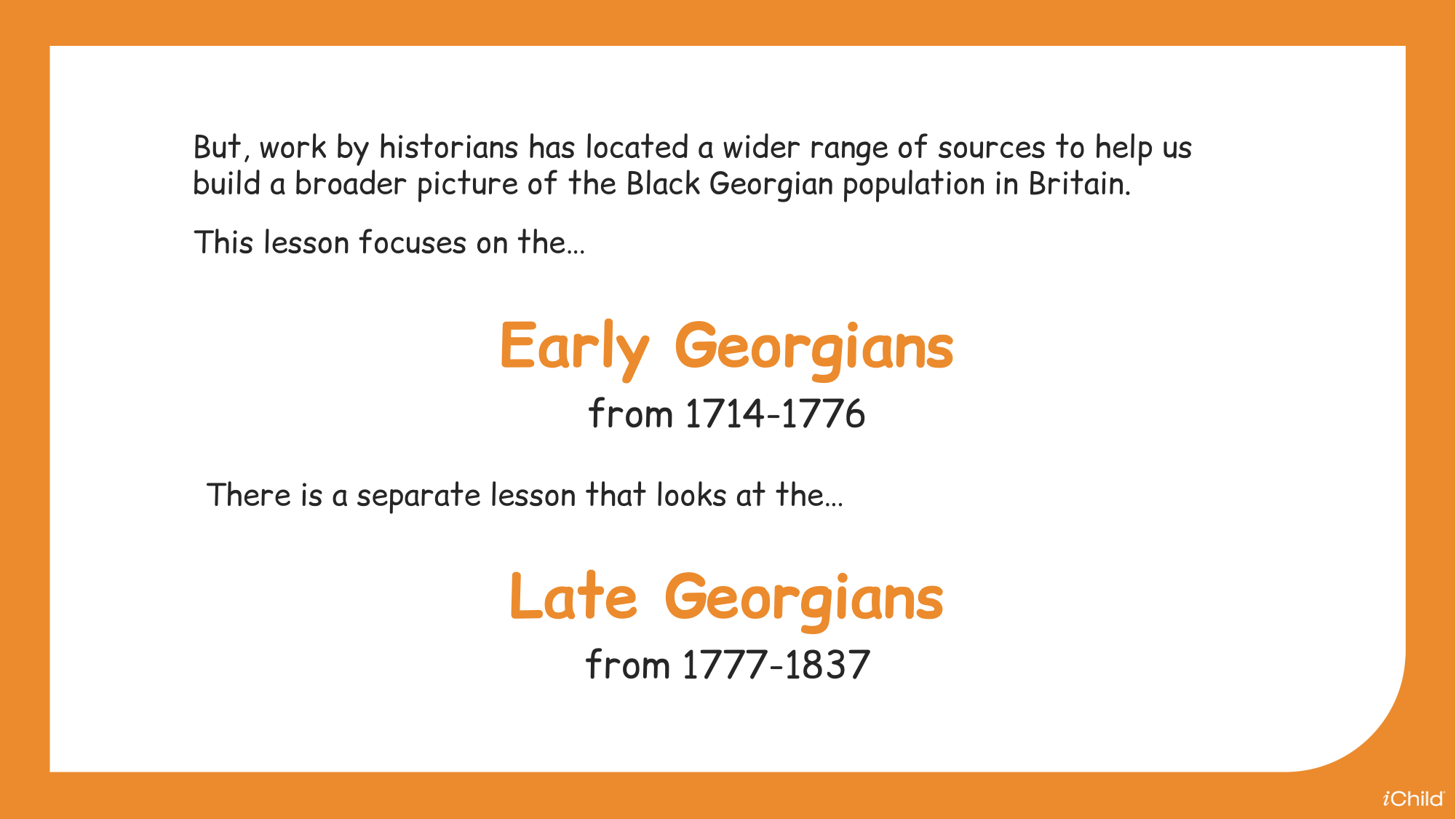

But, work by historians has located a wider range of sources to help us build a broader picture of the Black Georgian population in Britain.
This lesson focuses on the…
Early Georgians
from 1714-1776
There is a separate lesson that looks at the…
Late Georgians
from 1777-1837